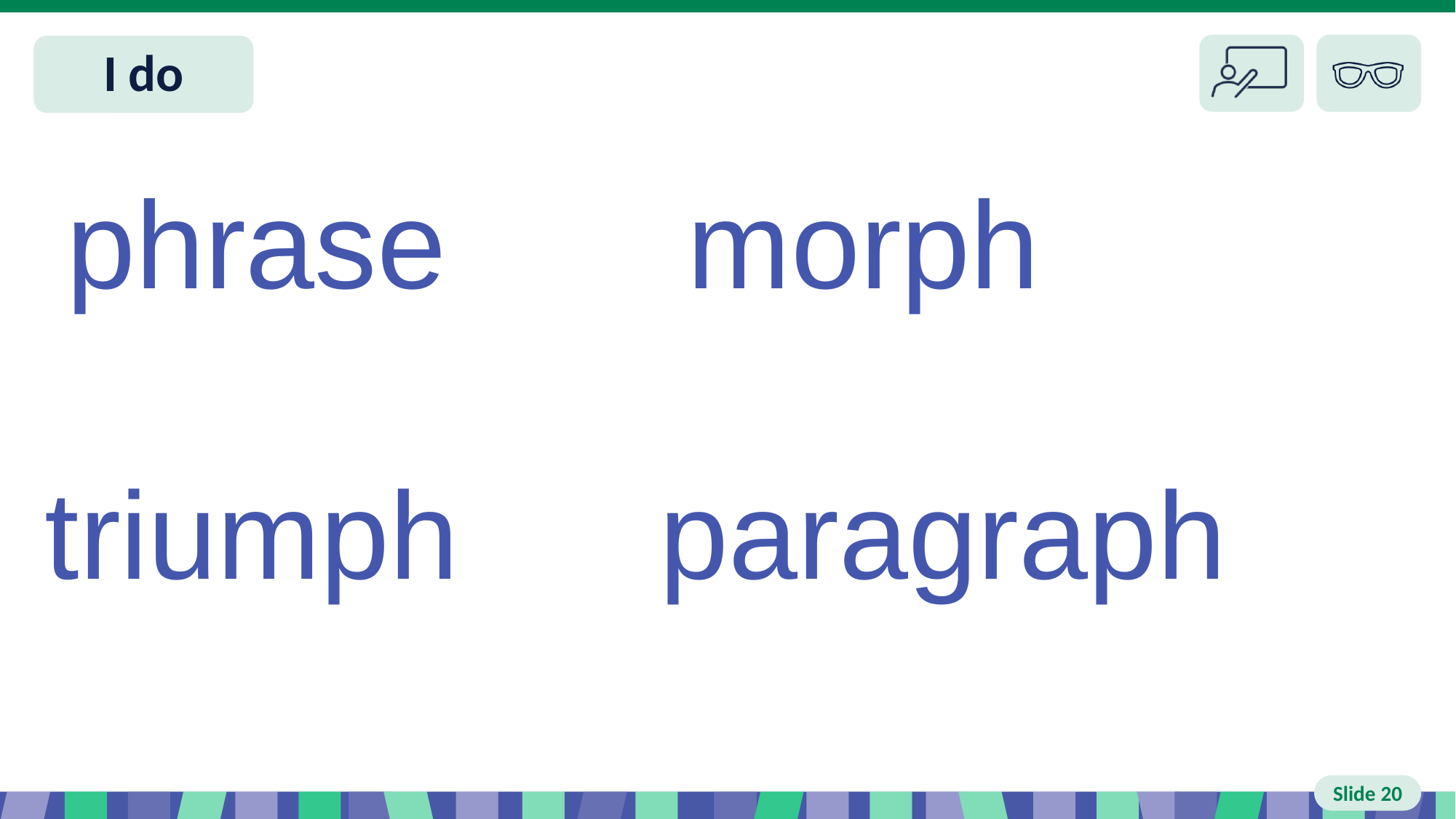

# Slide 20 I do
phrase       morph
triumph 	  paragraph